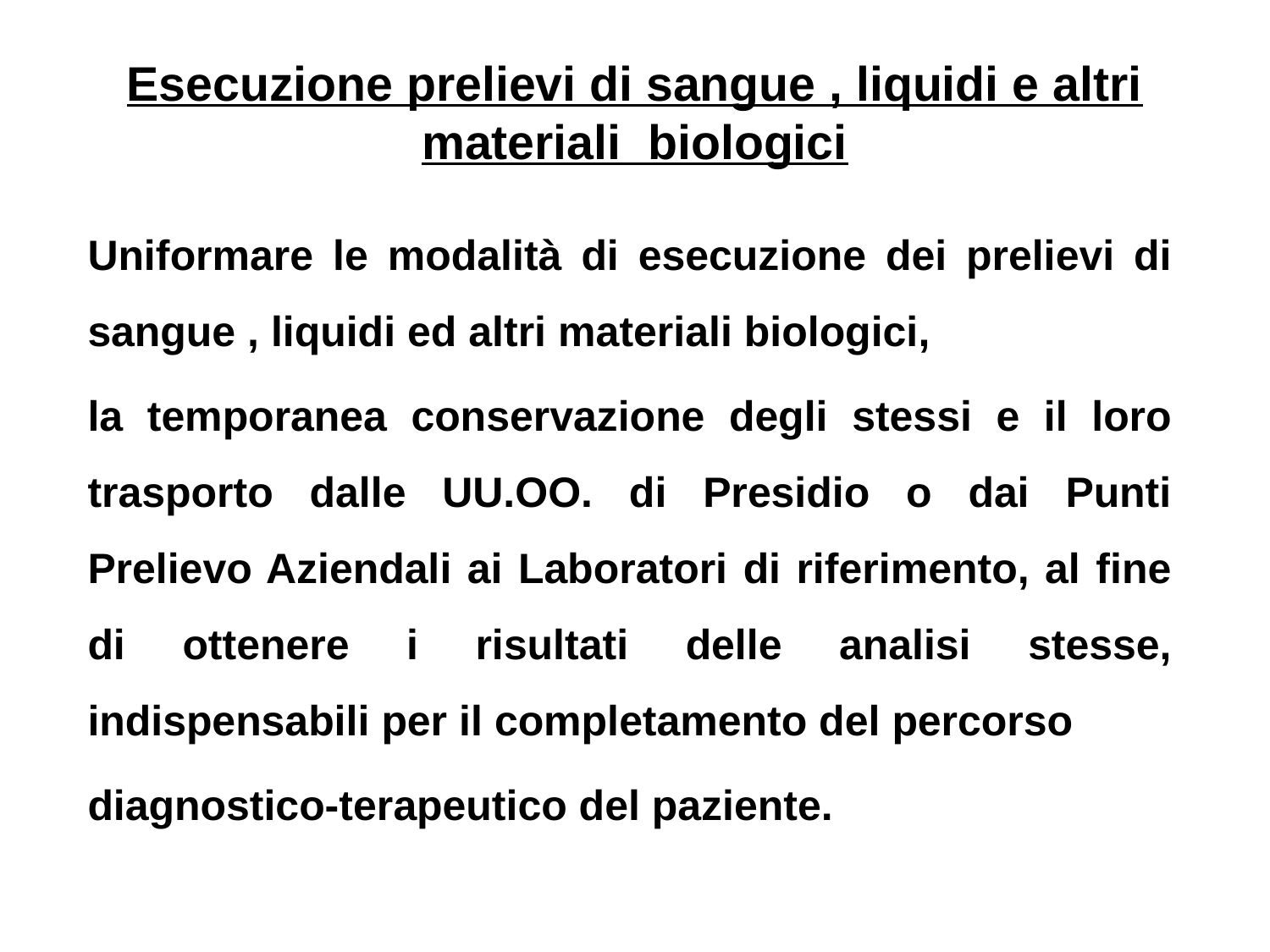

# Esecuzione prelievi di sangue , liquidi e altri materiali  biologici
Uniformare le modalità di esecuzione dei prelievi di sangue , liquidi ed altri materiali biologici,
la temporanea conservazione degli stessi e il loro trasporto dalle UU.OO. di Presidio o dai Punti Prelievo Aziendali ai Laboratori di riferimento, al fine di ottenere i risultati delle analisi stesse, indispensabili per il completamento del percorso
diagnostico-terapeutico del paziente.